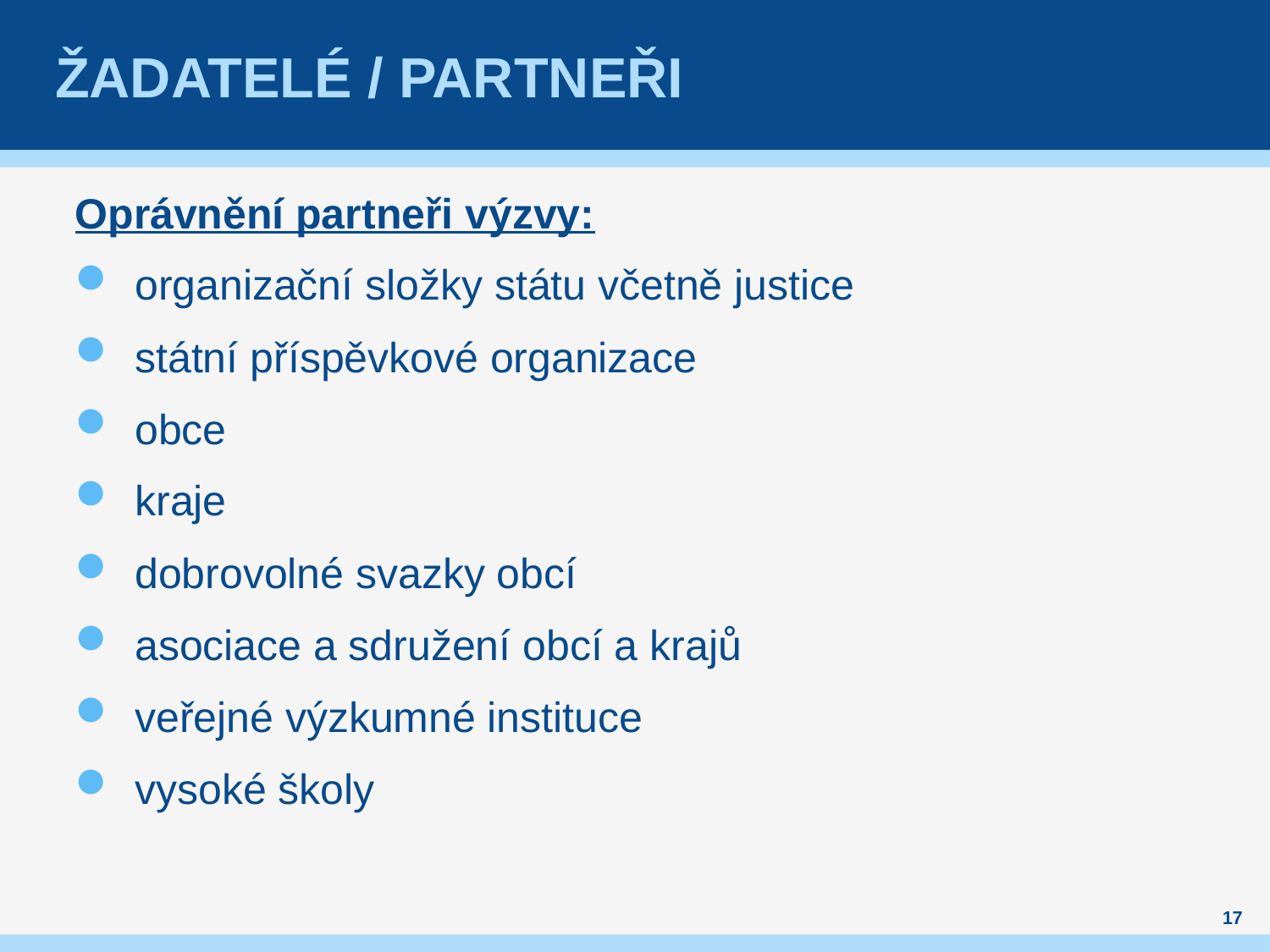

# Žadatelé / partneři
Oprávnění partneři výzvy:
organizační složky státu včetně justice
státní příspěvkové organizace
obce
kraje
dobrovolné svazky obcí
asociace a sdružení obcí a krajů
veřejné výzkumné instituce
vysoké školy

17